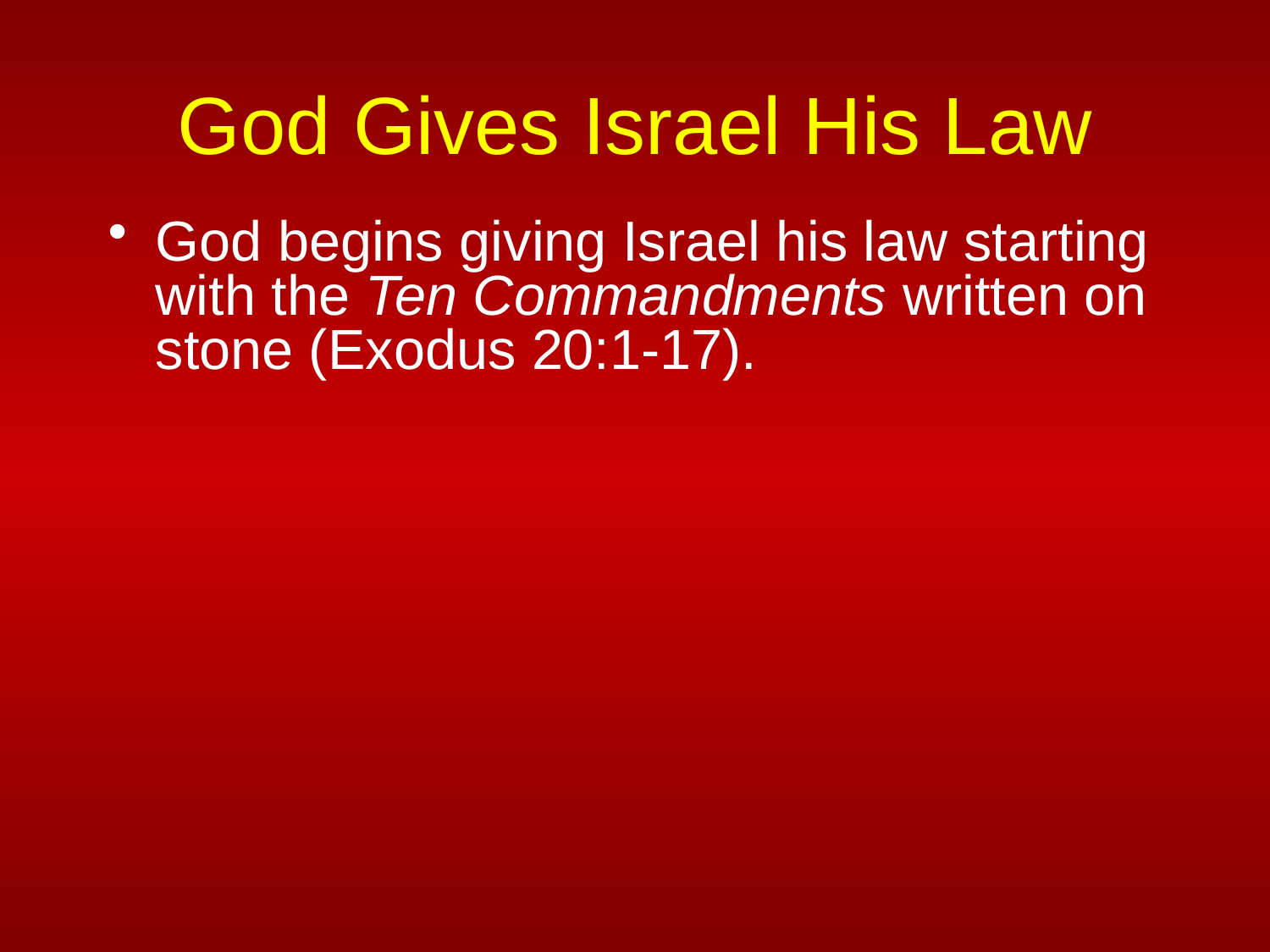

# God Gives Israel His Law
God begins giving Israel his law starting with the Ten Commandments written on stone (Exodus 20:1-17).